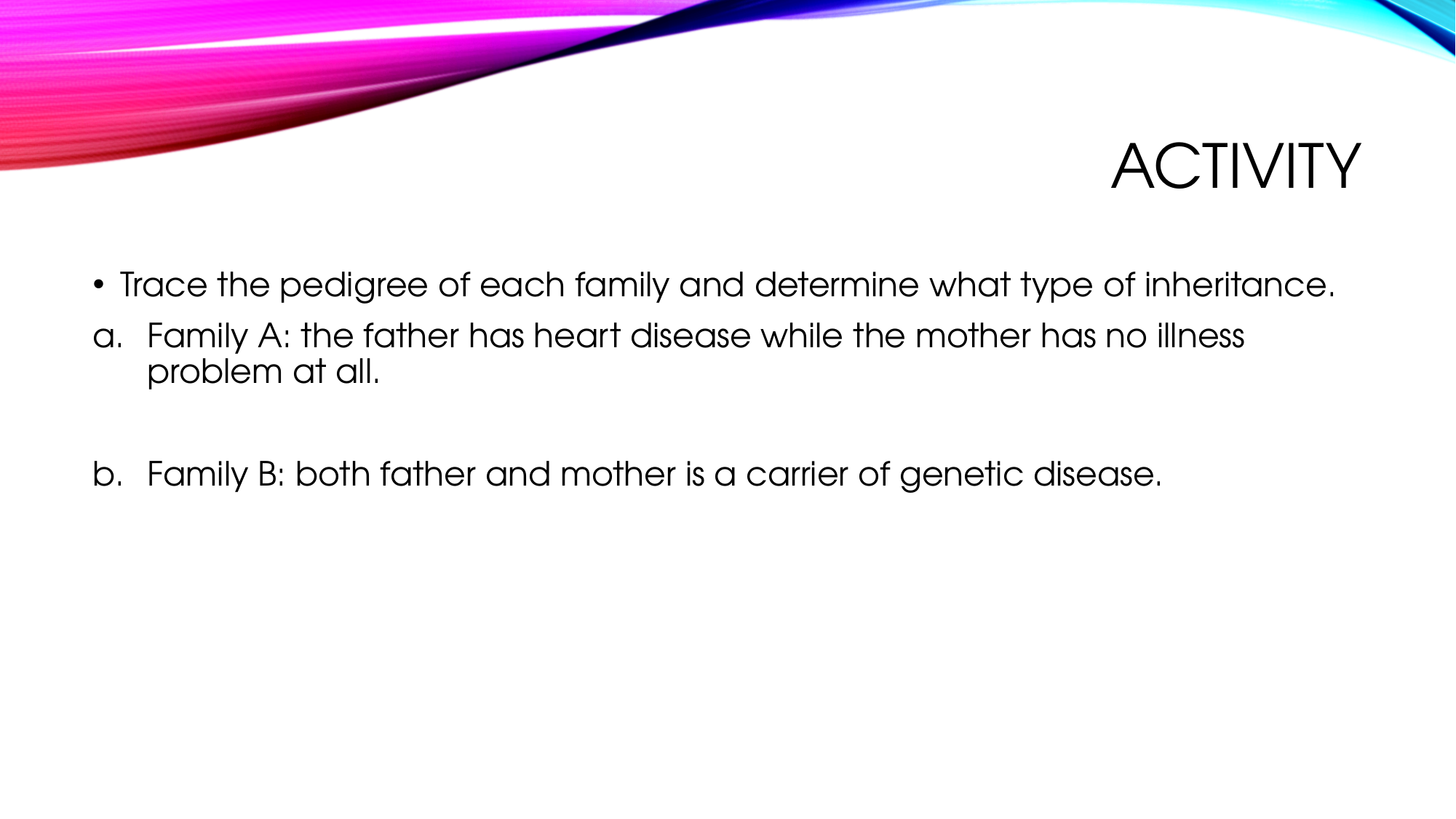

# activity
Trace the pedigree of each family and determine what type of inheritance.
Family A: the father has heart disease while the mother has no illness problem at all.

Family B: both father and mother is a carrier of genetic disease.